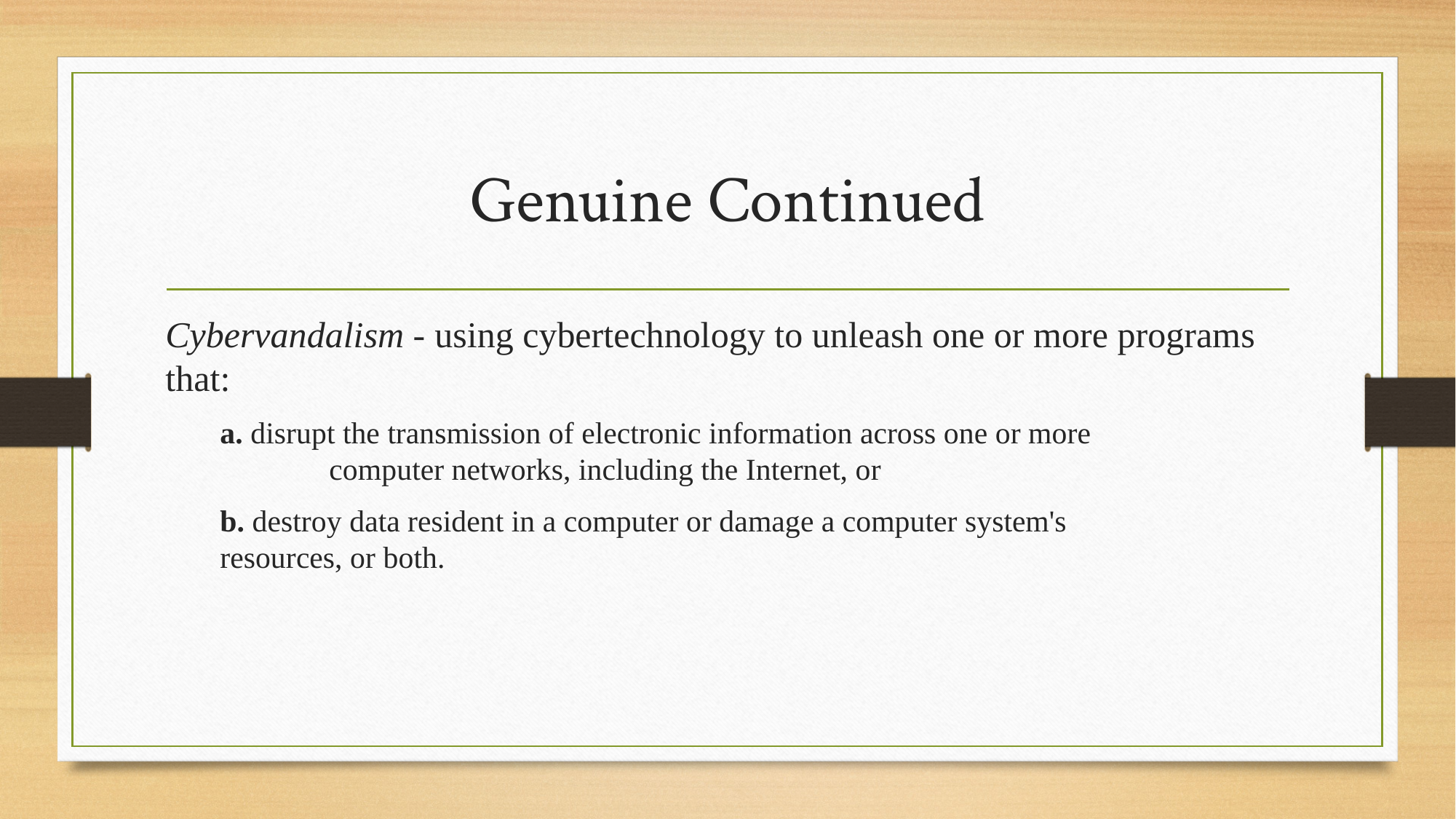

# Genuine Continued
Cybervandalism - using cybertechnology to unleash one or more programs that:
a. disrupt the transmission of electronic information across one or more 		computer networks, including the Internet, or
b. destroy data resident in a computer or damage a computer system's 		resources, or both.